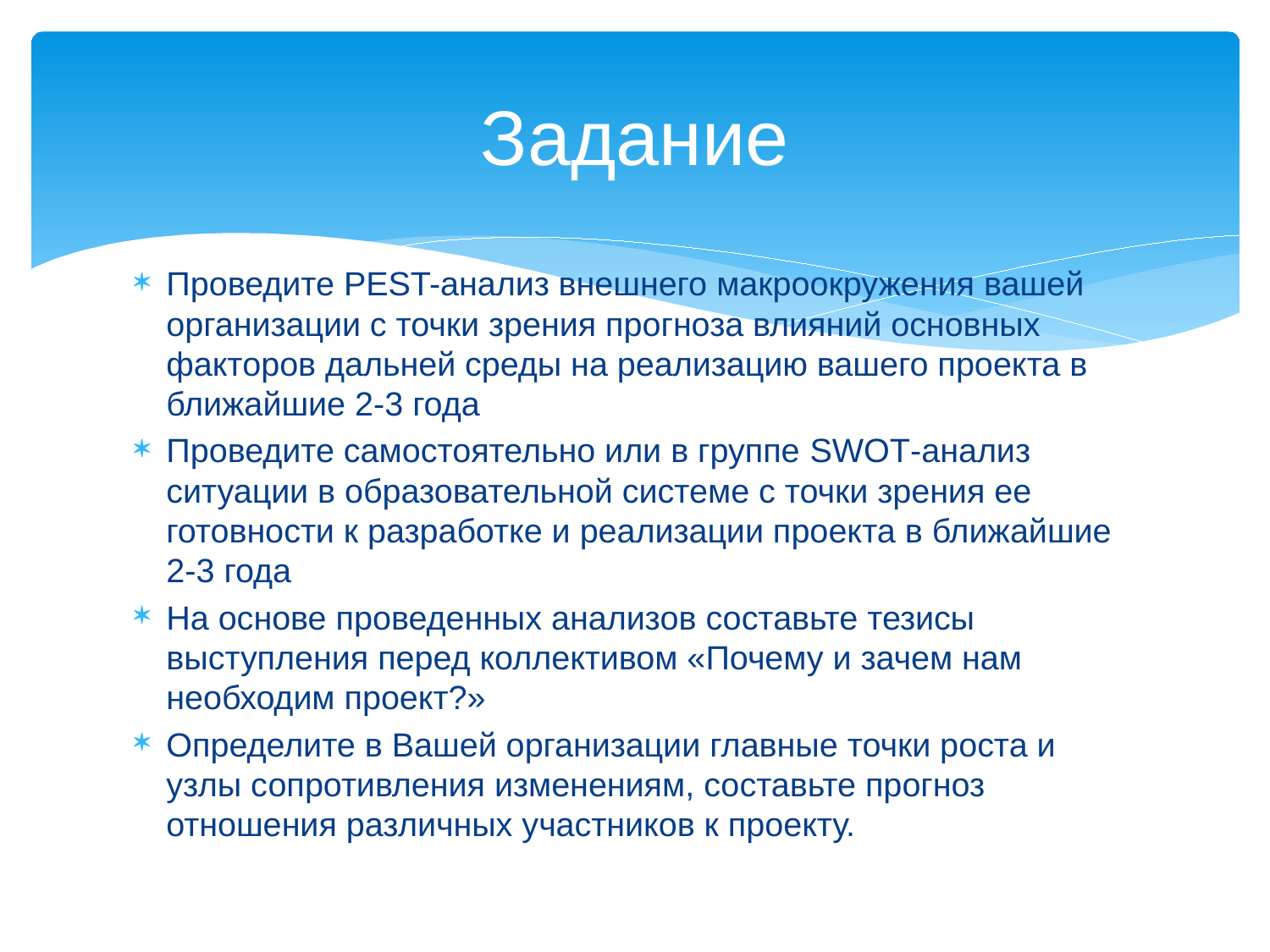

# Задание
Проведите PEST-анализ внешнего макроокружения вашей организации с точки зрения прогноза влияний основных факторов дальней среды на реализацию вашего проекта в ближайшие 2-3 года
Проведите самостоятельно или в группе SWOT-анализ ситуации в образовательной системе с точки зрения ее готовности к разработке и реализации проекта в ближайшие 2-3 года
На основе проведенных анализов составьте тезисы выступления перед коллективом «Почему и зачем нам необходим проект?»
Определите в Вашей организации главные точки роста и узлы сопротивления изменениям, составьте прогноз отношения различных участников к проекту.